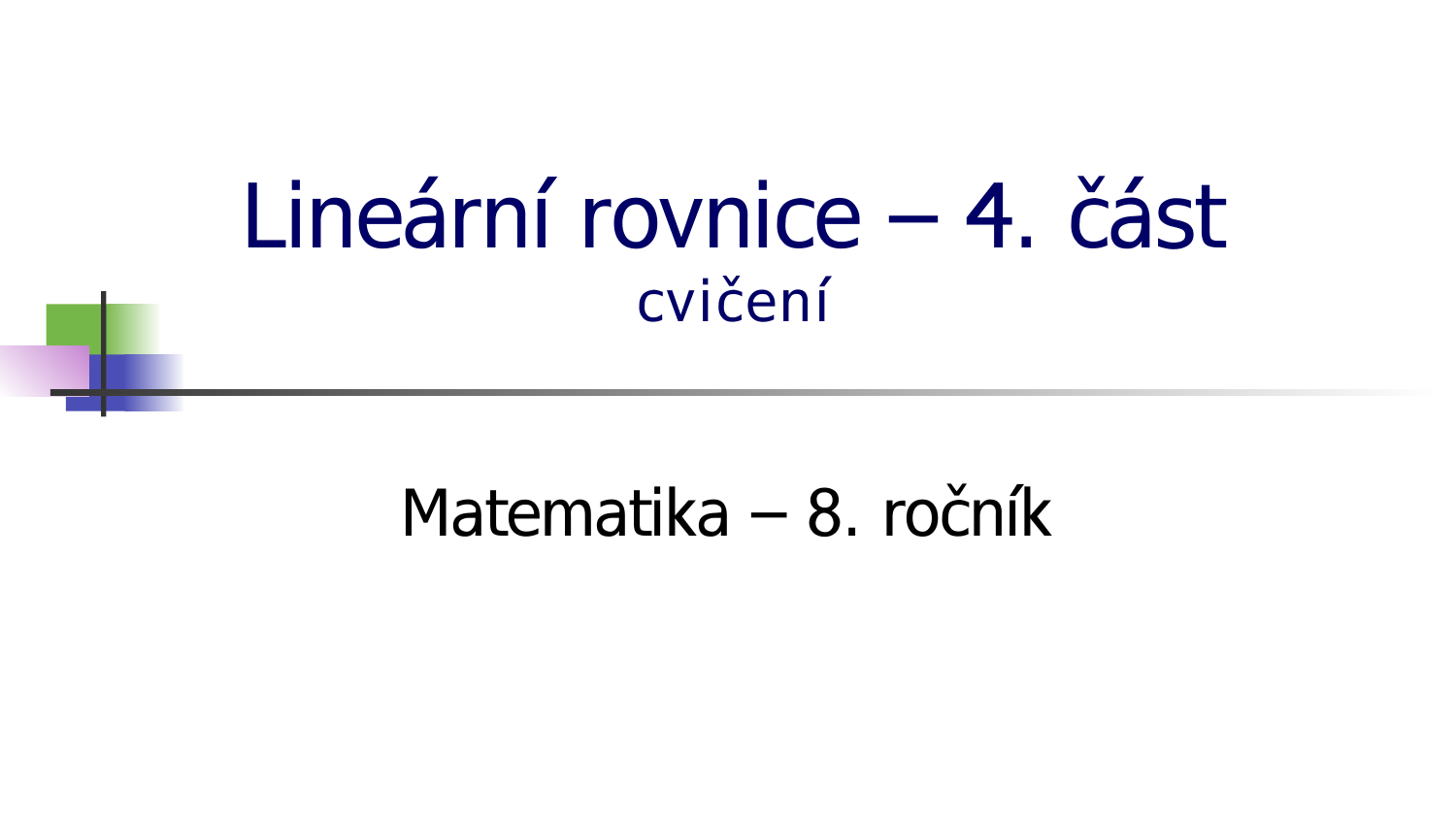

# Lineární rovnice – 4. část cvičení
Matematika – 8. ročník